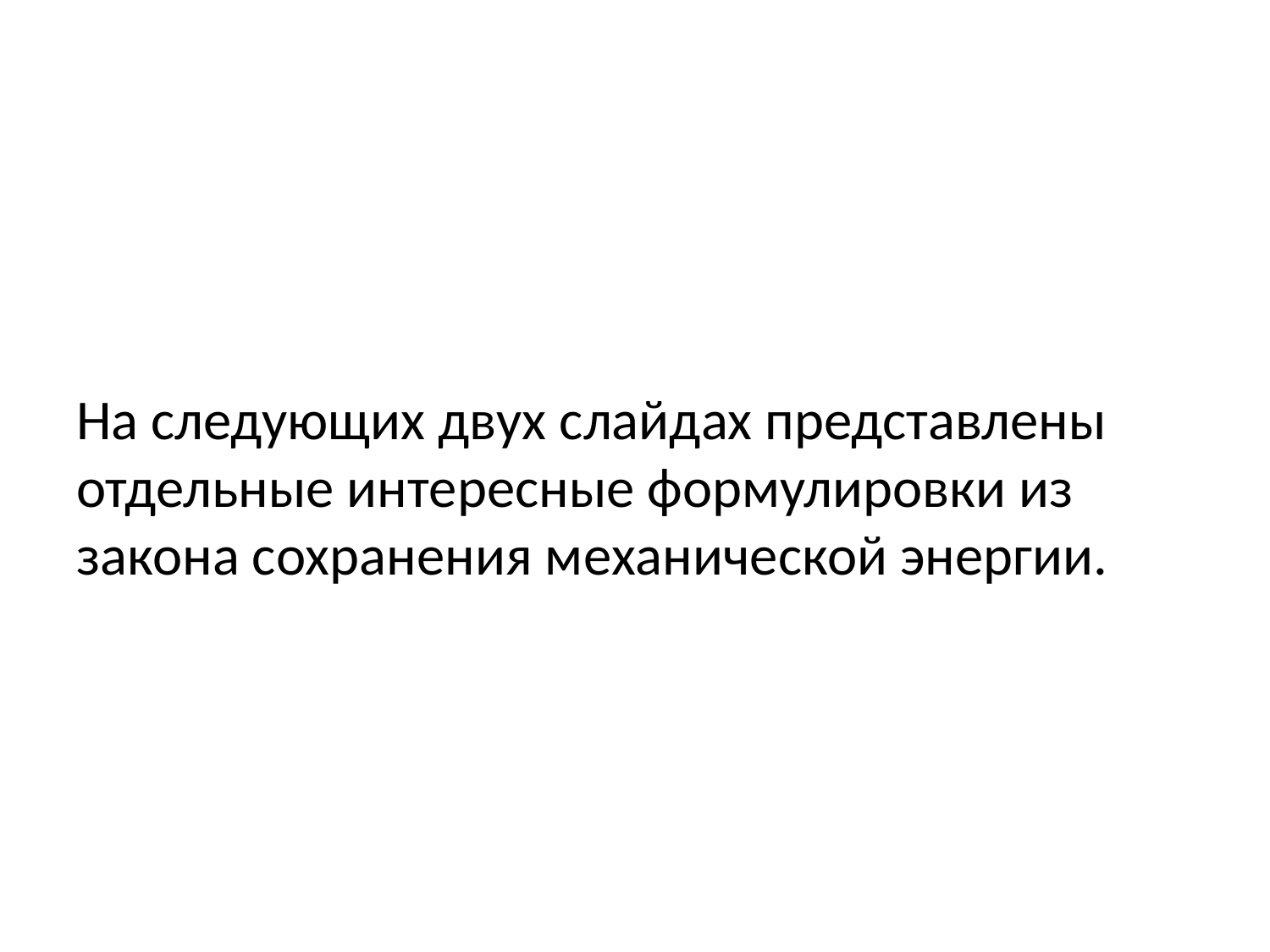

# На следующих двух слайдах представлены отдельные интересные формулировки из закона сохранения механической энергии.